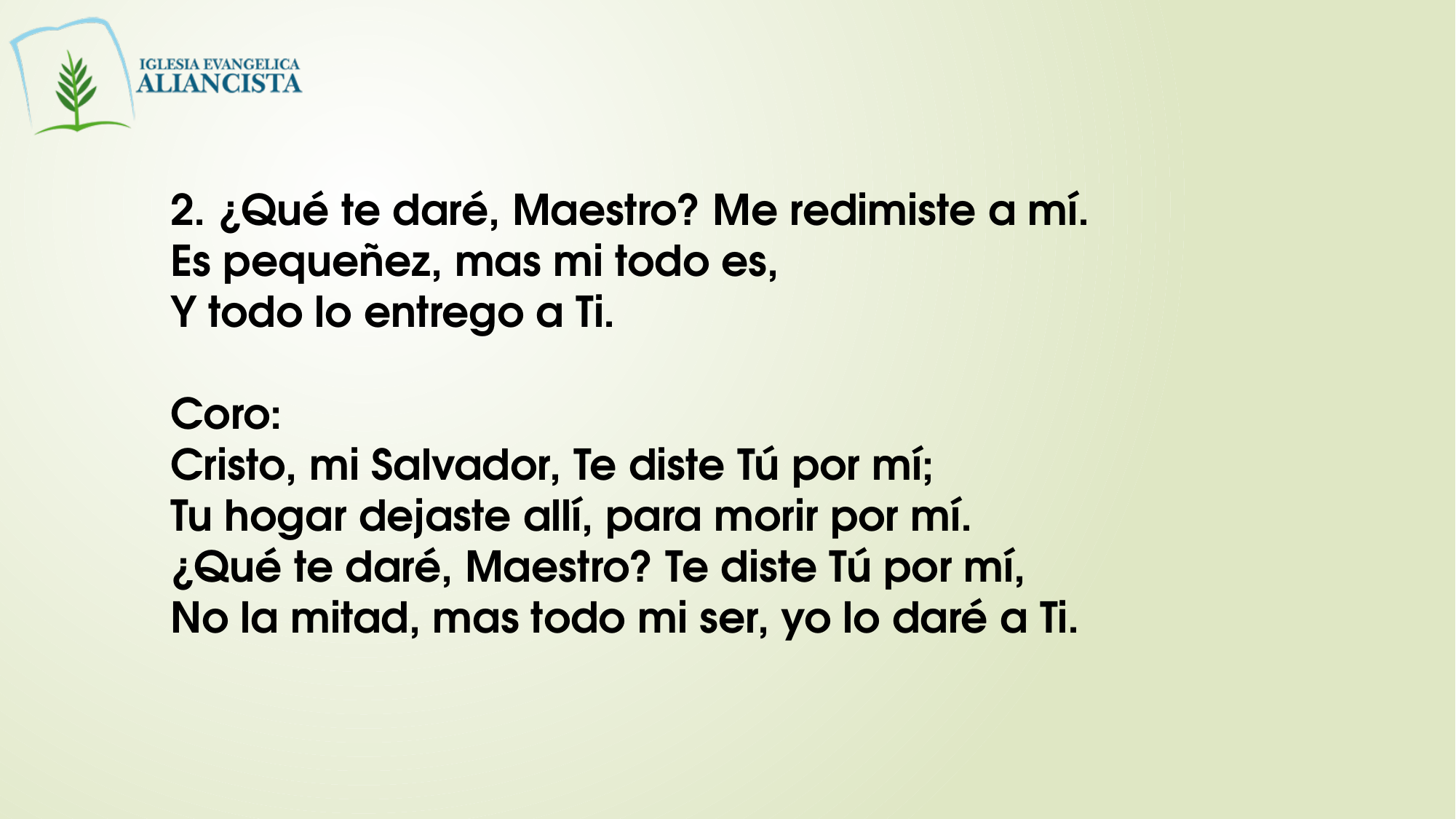

2. ¿Qué te daré, Maestro? Me redimiste a mí.
Es pequeñez, mas mi todo es,
Y todo lo entrego a Ti.

Coro:
Cristo, mi Salvador, Te diste Tú por mí;
Tu hogar dejaste allí, para morir por mí.
¿Qué te daré, Maestro? Te diste Tú por mí,
No la mitad, mas todo mi ser, yo lo daré a Ti.